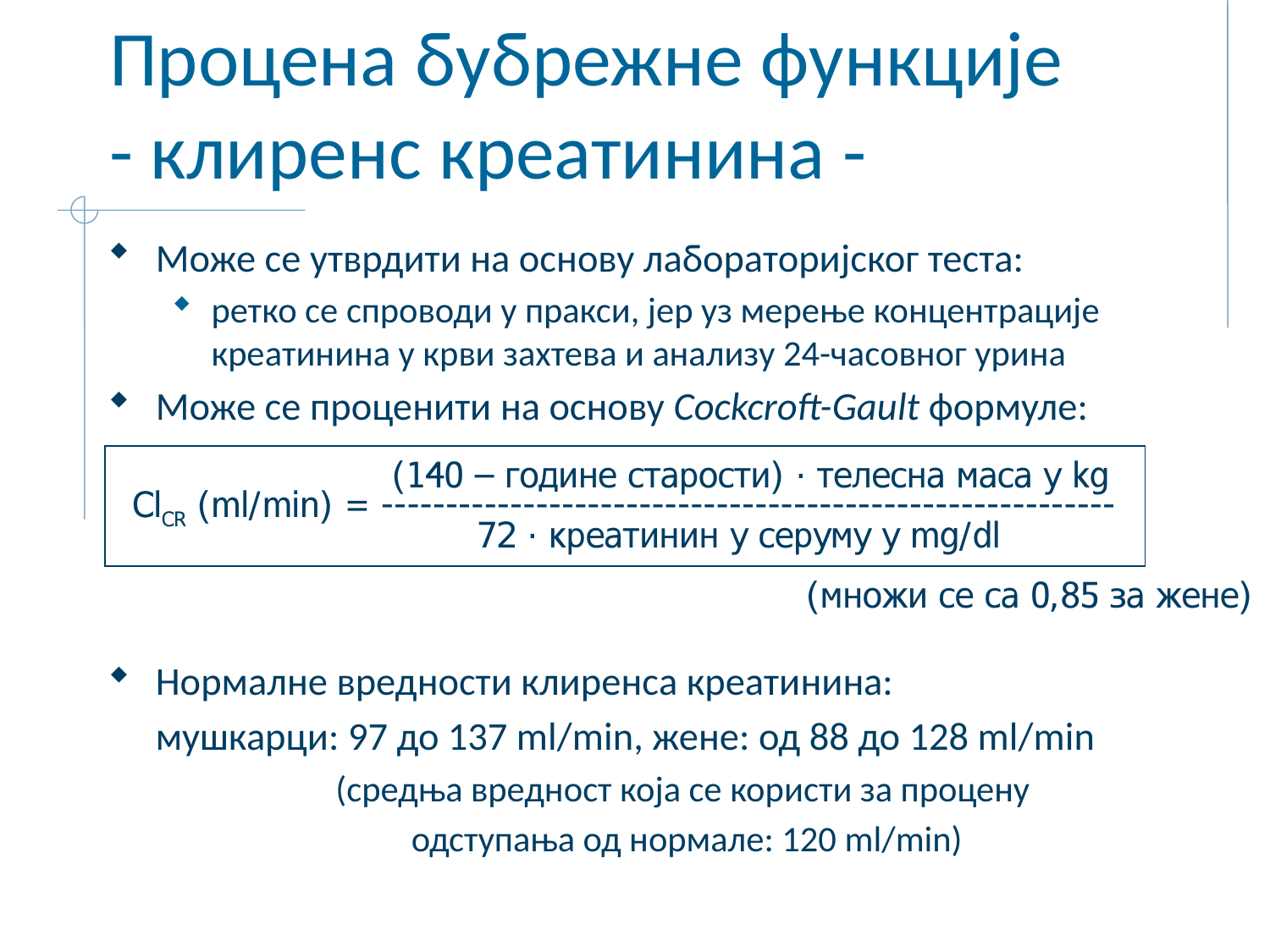

# Процена бубрежне функције - клиренс креатинина -
Може се утврдити на основу лабораторијског теста:
ретко се спроводи у пракси, јер уз мерење концентрације креатинина у крви захтева и анализу 24-часовног урина
Може се проценити на основу Cockcroft-Gault формуле:

Нормалне вредности клиренса креатинина:
	мушкарци: 97 до 137 ml/min, жене: од 88 до 128 ml/min
(средња вредност која се користи за процену
одступања од нормале: 120 ml/min)

(140 – године старости) ∙ телесна маса у kg
ClCR (ml/min) = ---------------------------------------------------------

(множи се са 0,85 за жене)
72 ∙ креатинин у серуму у mg/dl